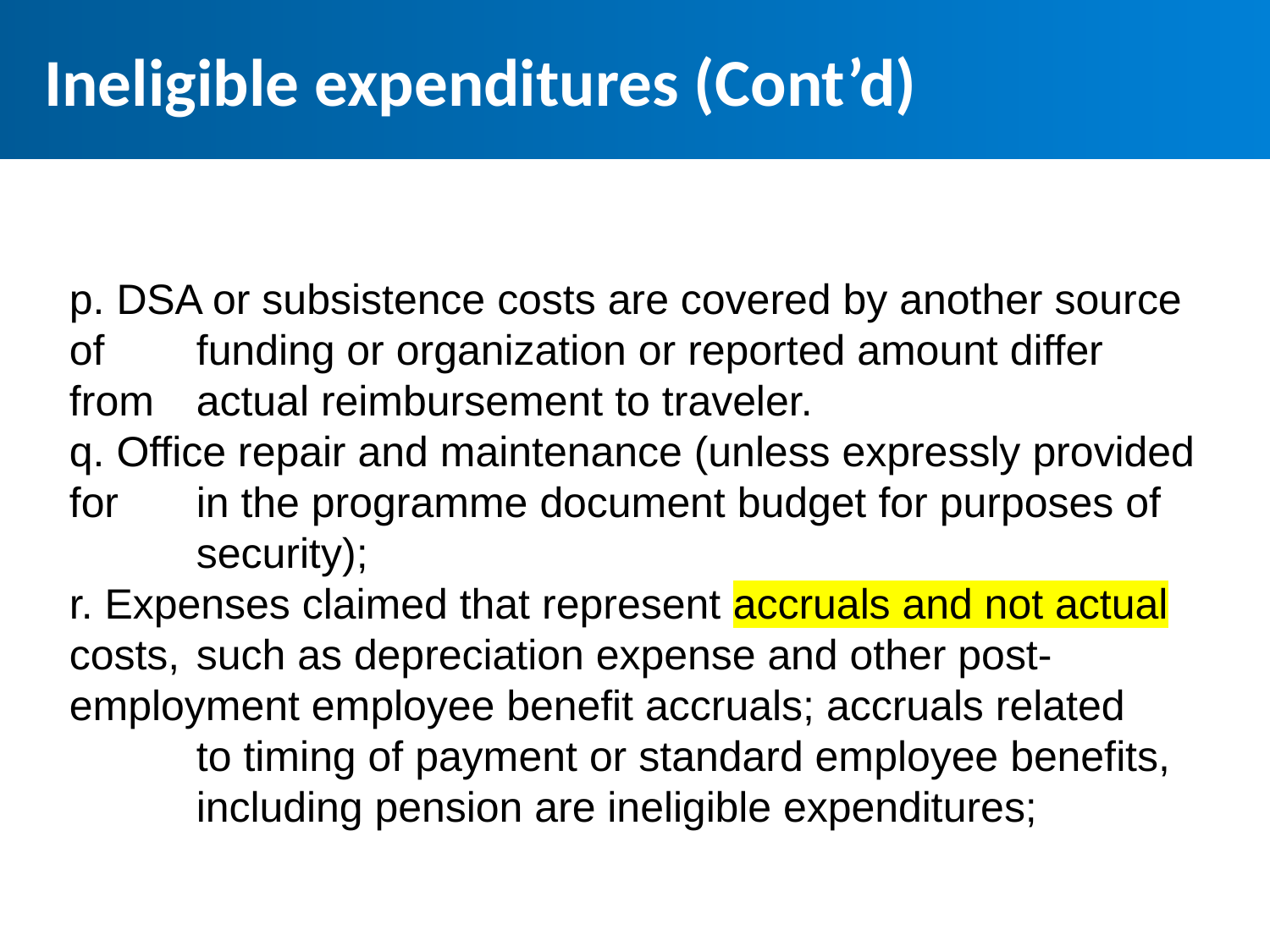

# Ineligible expenditures (Cont’d)
Expense testing – verify…..
p. DSA or subsistence costs are covered by another source of 	funding or organization or reported amount differ from 	actual reimbursement to traveler.
q. Office repair and maintenance (unless expressly provided for 	in the programme document budget for purposes of 	security);
r. Expenses claimed that represent accruals and not actual costs, 	such as depreciation expense and other post-	employment employee benefit accruals; accruals related 	to timing of payment or standard employee benefits, 	including pension are ineligible expenditures;